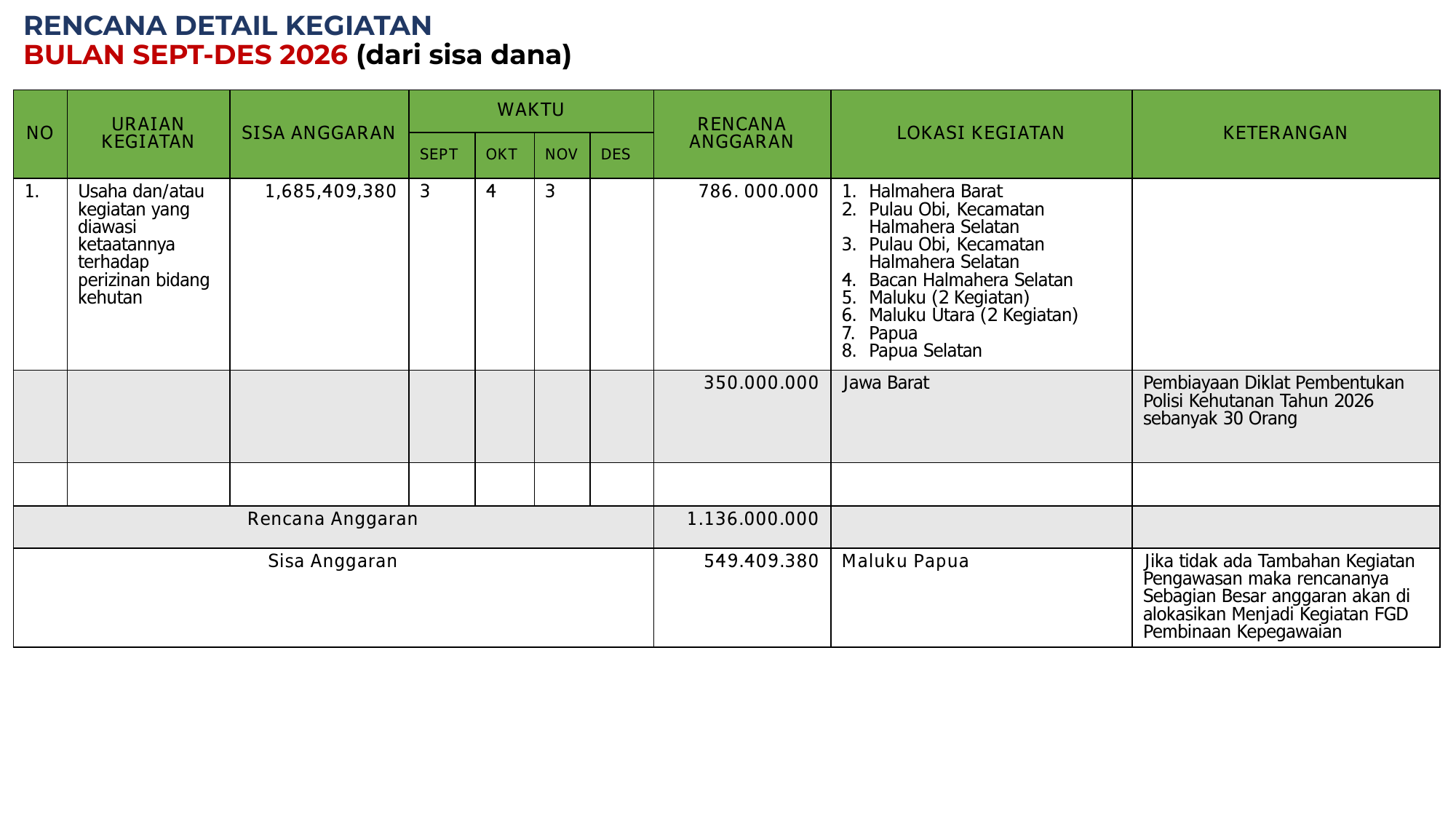

# RENCANA DETAIL KEGIATAN BULAN SEPT-DES 2026 (dari sisa dana)
| NO | URAIAN KEGIATAN | SISA ANGGARAN | WAKTU | WAKTU |  |  | RENCANA ANGGARAN | LOKASI KEGIATAN | KETERANGAN |
| --- | --- | --- | --- | --- | --- | --- | --- | --- | --- |
|  |  |  | SEPT | OKT | NOV | DES |  |  |  |
| 1. | Usaha dan/atau kegiatan yang diawasi ketaatannya terhadap perizinan bidang kehutan | 1,685,409,380 | 3 | 4 | 3 |  | 786. 000.000 | Halmahera Barat Pulau Obi, Kecamatan Halmahera Selatan Pulau Obi, Kecamatan Halmahera Selatan Bacan Halmahera Selatan Maluku (2 Kegiatan) Maluku Utara (2 Kegiatan) Papua Papua Selatan |  |
|  |  |  |  |  |  |  | 350.000.000 | Jawa Barat | Pembiayaan Diklat Pembentukan Polisi Kehutanan Tahun 2026 sebanyak 30 Orang |
|  |  |  |  |  |  |  |  |  |  |
| Rencana Anggaran |  |  |  |  |  |  | 1.136.000.000 |  |  |
| Sisa Anggaran |  |  |  |  |  |  | 549.409.380 | Maluku Papua | Jika tidak ada Tambahan Kegiatan Pengawasan maka rencananya Sebagian Besar anggaran akan di alokasikan Menjadi Kegiatan FGD Pembinaan Kepegawaian |